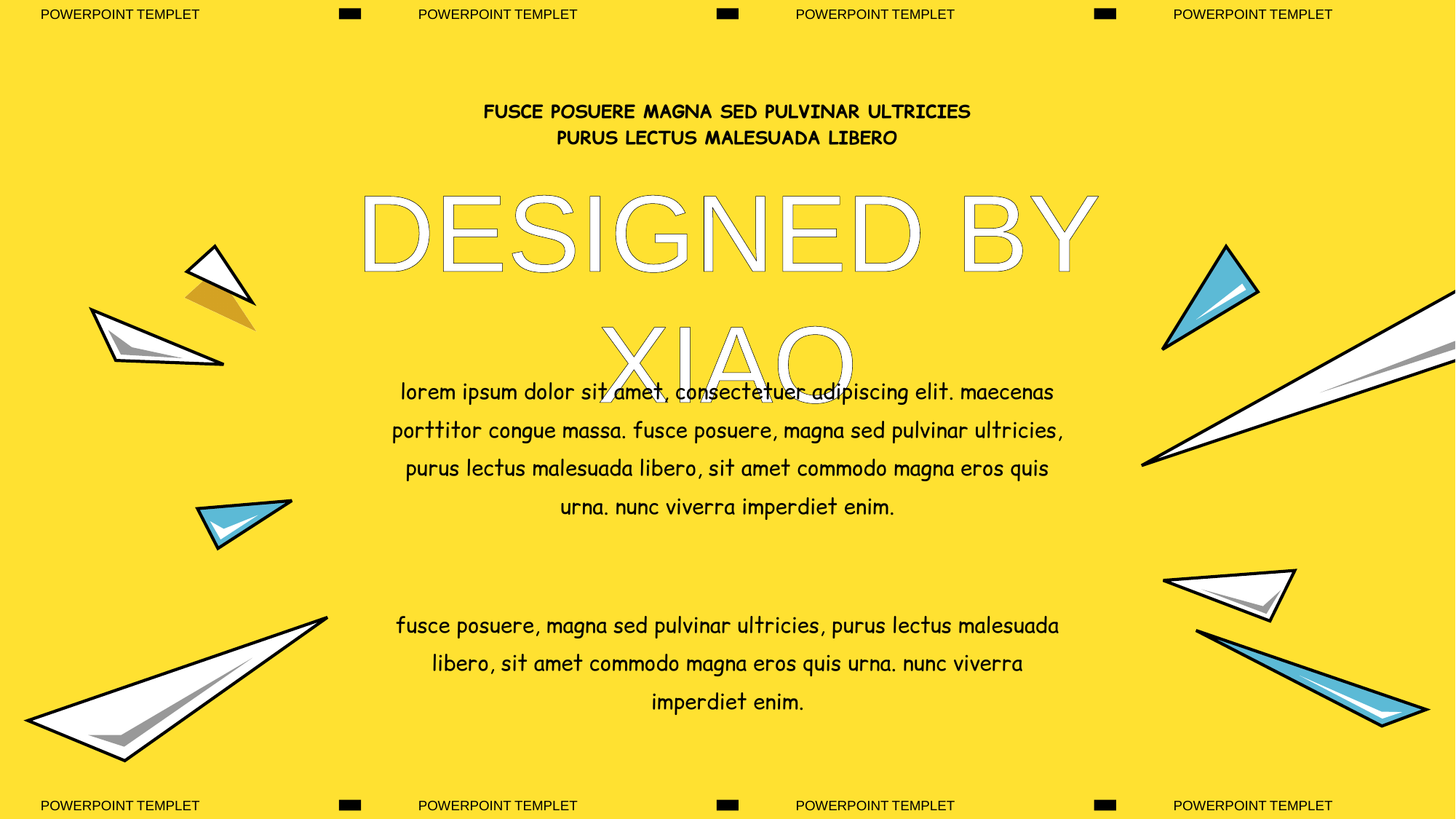

POWERPOINT TEMPLET
POWERPOINT TEMPLET
POWERPOINT TEMPLET
POWERPOINT TEMPLET

FUSCE POSUERE MAGNA SED PULVINAR ULTRICIES PURUS LECTUS MALESUADA LIBERO
DESIGNED BY XIAO

lorem ipsum dolor sit amet, consectetuer adipiscing elit. maecenas porttitor congue massa. fusce posuere, magna sed pulvinar ultricies, purus lectus malesuada libero, sit amet commodo magna eros quis urna. nunc viverra imperdiet enim.
fusce posuere, magna sed pulvinar ultricies, purus lectus malesuada libero, sit amet commodo magna eros quis urna. nunc viverra imperdiet enim.
POWERPOINT TEMPLET
POWERPOINT TEMPLET
POWERPOINT TEMPLET
POWERPOINT TEMPLET